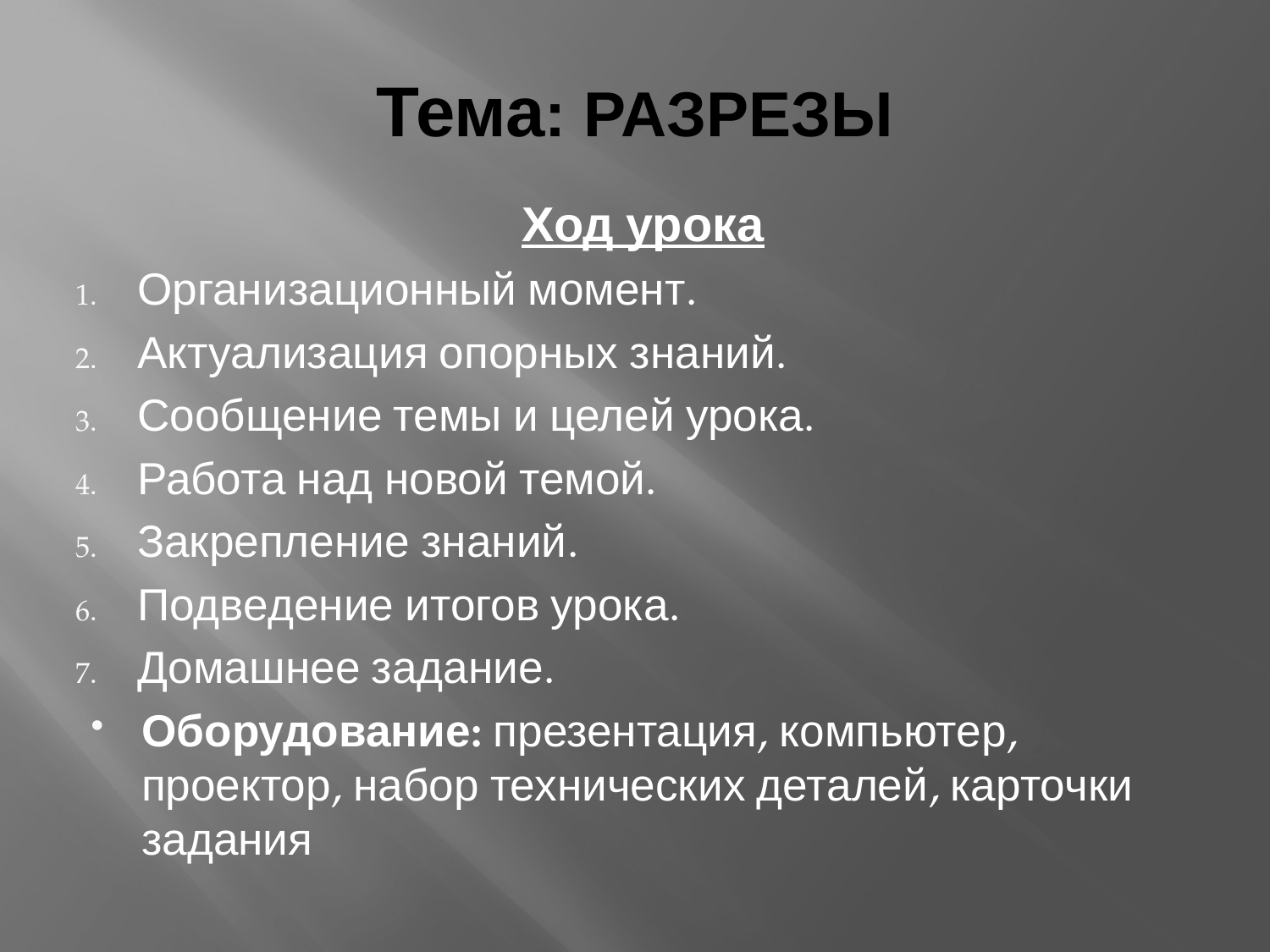

# Тема: РАЗРЕЗЫ
Ход урока
Организационный момент.
Актуализация опорных знаний.
Сообщение темы и целей урока.
Работа над новой темой.
Закрепление знаний.
Подведение итогов урока.
Домашнее задание.
Оборудование: презентация, компьютер, проектор, набор технических деталей, карточки задания